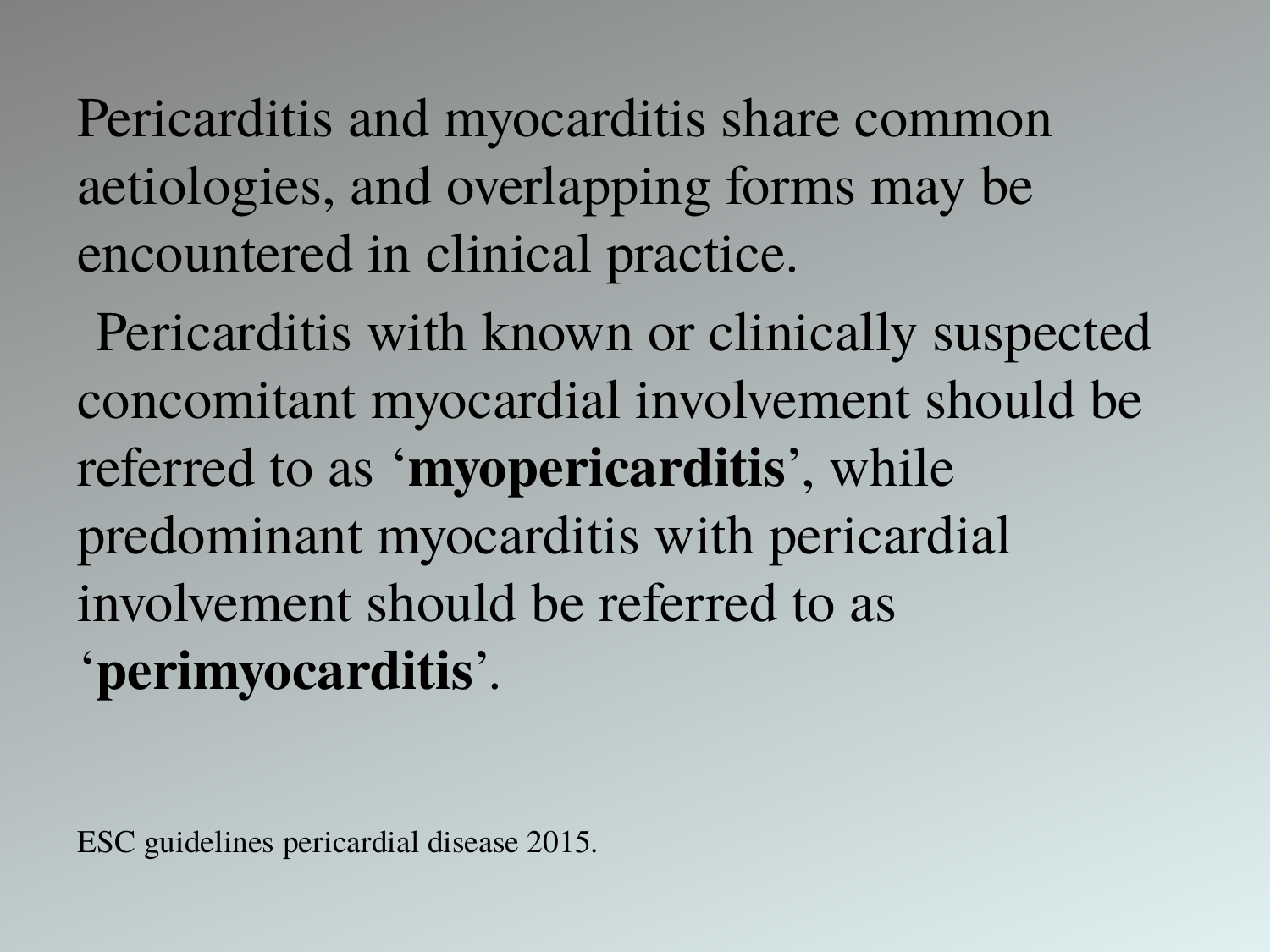

#
Pericarditis and myocarditis share common aetiologies, and overlapping forms may be encountered in clinical practice.
 Pericarditis with known or clinically suspected concomitant myocardial involvement should be referred to as ‘myopericarditis’, while predominant myocarditis with pericardial involvement should be referred to as ‘perimyocarditis’.
ESC guidelines pericardial disease 2015.